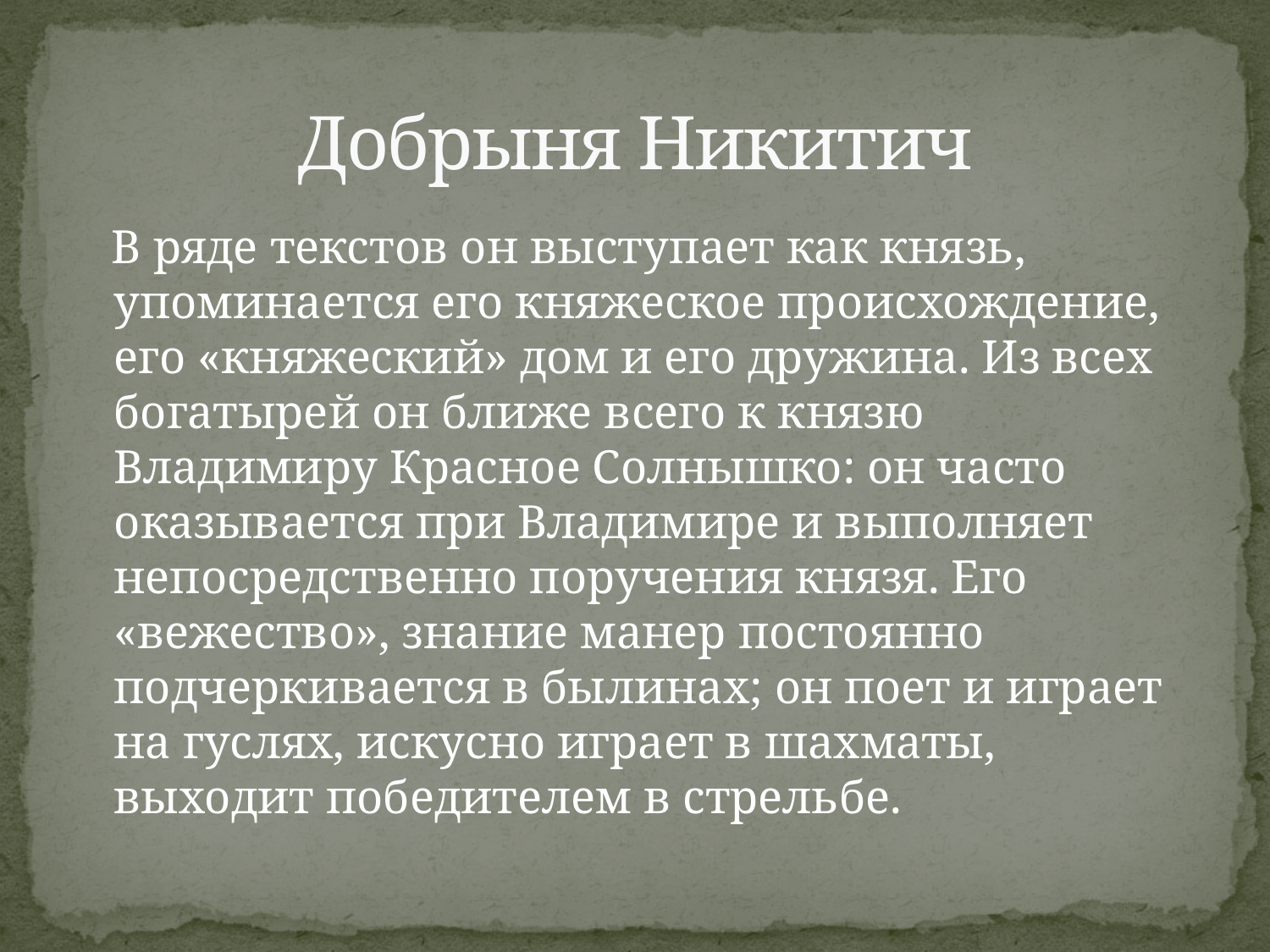

# Добрыня Никитич
   В ряде текстов он выступает как князь, упоминается его княжеское происхождение, его «княжеский» дом и его дружина. Из всех богатырей он ближе всего к князю Владимиру Красное Солнышко: он часто оказывается при Владимире и выполняет непосредственно поручения князя. Его «вежество», знание манер постоянно подчеркивается в былинах; он поет и играет на гуслях, искусно играет в шахматы,    выходит победителем в стрельбе.